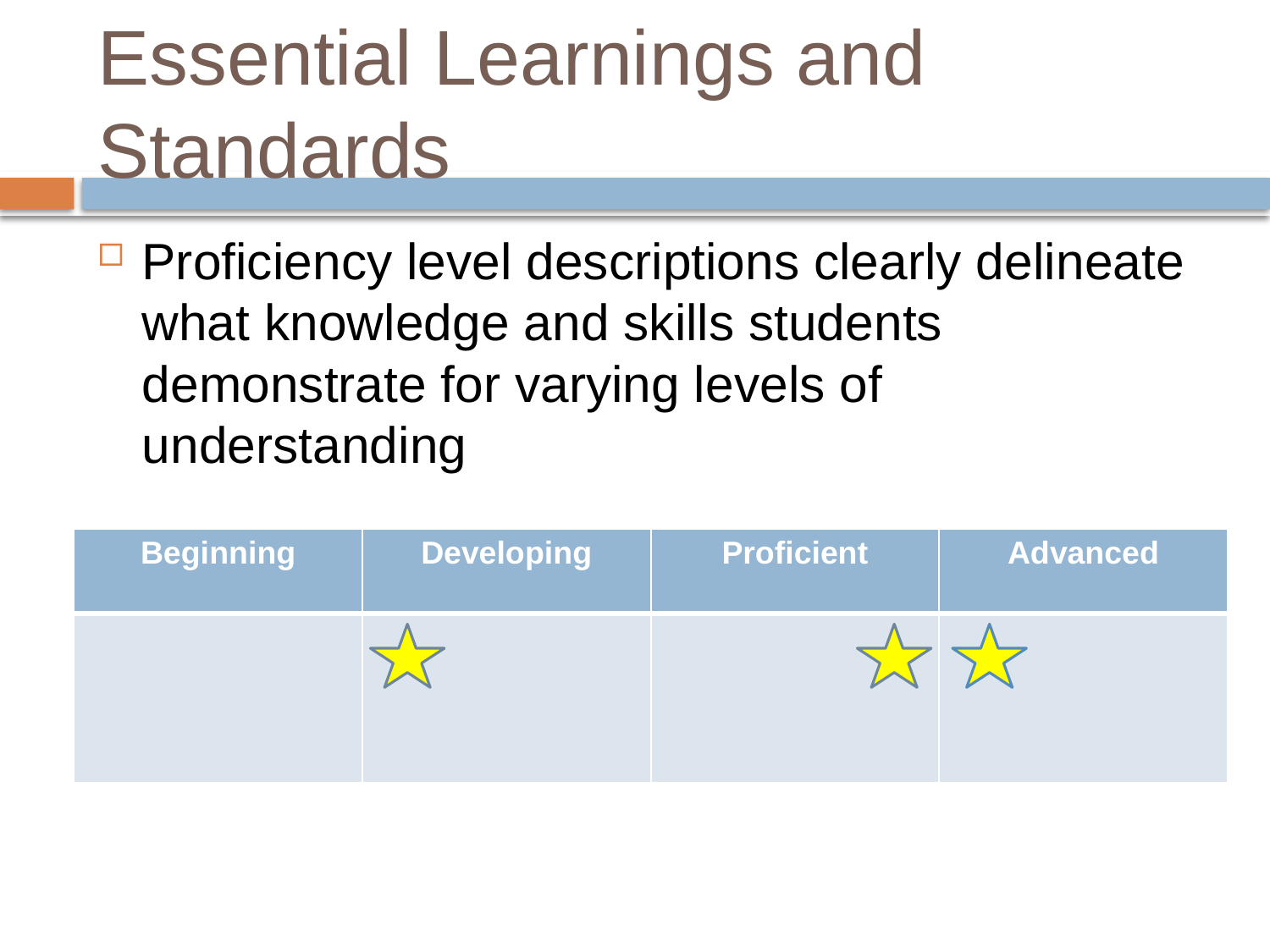

# Essential Learnings and Standards
Proficiency level descriptions clearly delineate what knowledge and skills students demonstrate for varying levels of understanding

| Beginning | Developing | Proficient | Advanced |
| --- | --- | --- | --- |
|  |  |  |  |